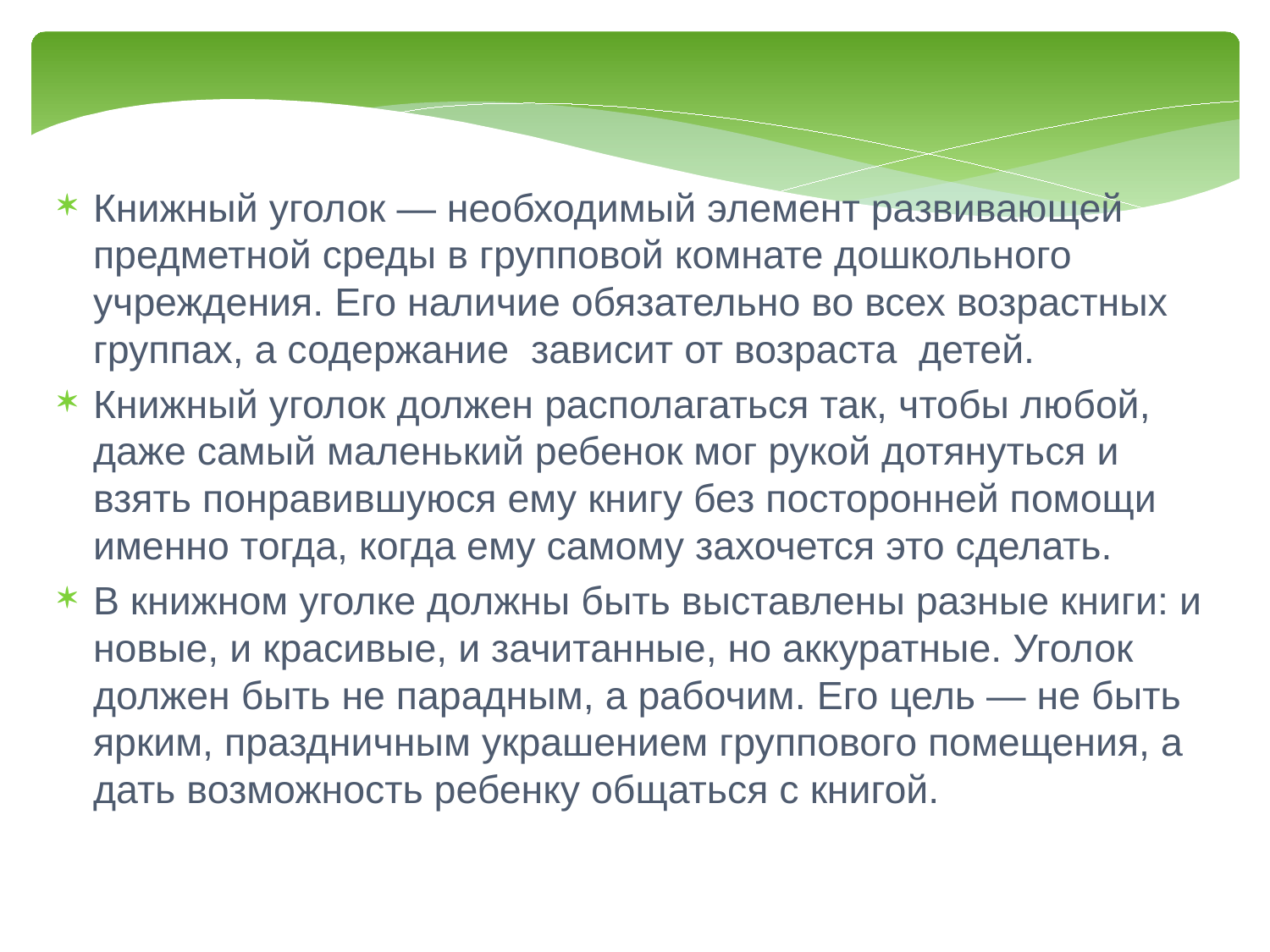

Книжный уголок — необходимый элемент развивающей предметной среды в групповой комнате дошкольного учреждения. Его наличие обязательно во всех возрастных группах, а содержание  зависит от возраста  детей.
Книжный уголок должен располагаться так, чтобы любой, даже самый маленький ребенок мог рукой дотянуться и взять понравившуюся ему книгу без посторонней помощи именно тогда, когда ему самому захочется это сделать.
В книжном уголке должны быть выставлены разные книги: и новые, и красивые, и зачитанные, но аккуратные. Уголок должен быть не парадным, а рабочим. Его цель — не быть ярким, праздничным украшением группового помещения, а дать возможность ребенку общаться с книгой.